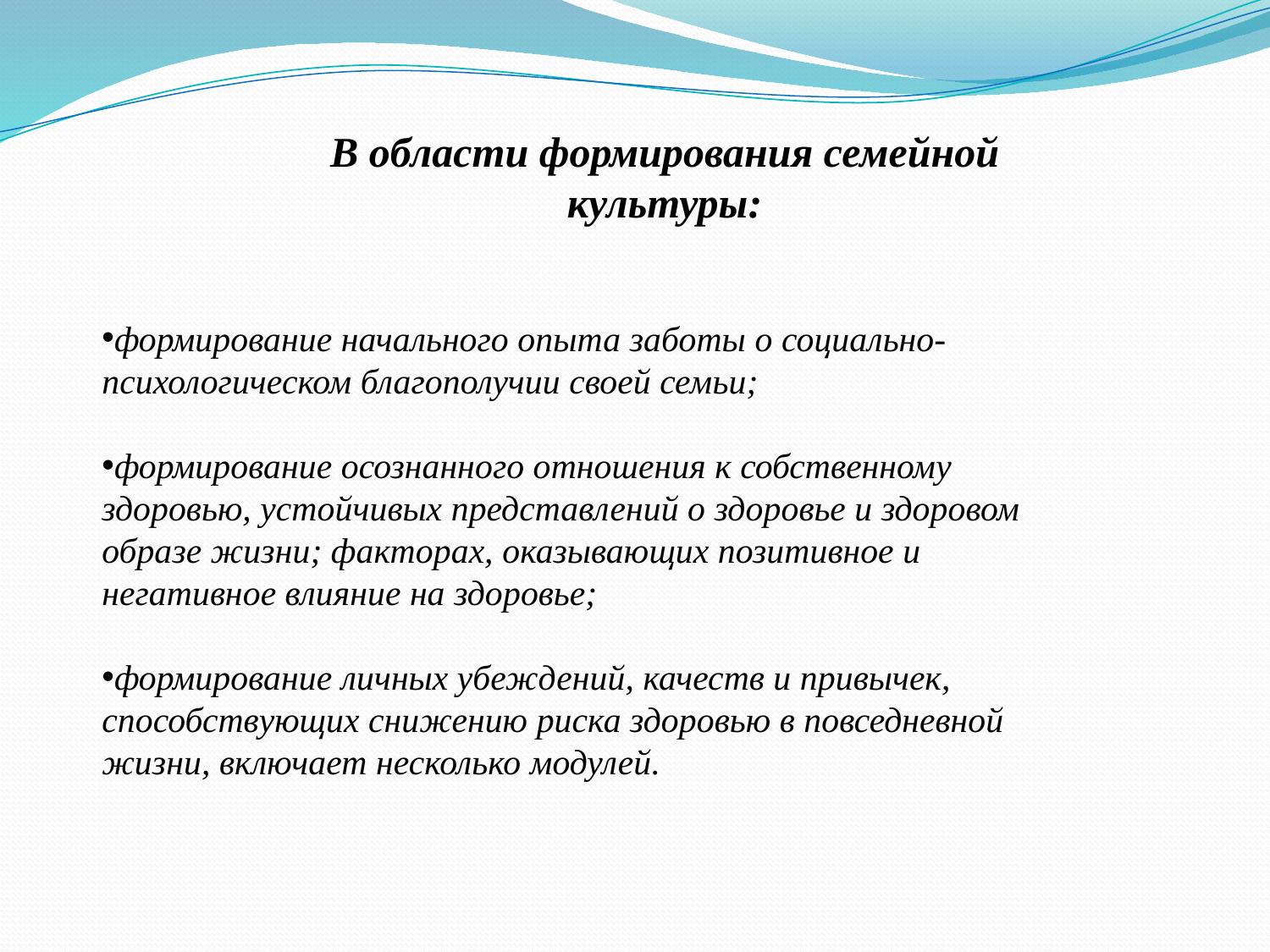

В области формирования семейной культуры:
формирование начального опыта заботы о социально-психологическом благополучии своей семьи;

формирование осознанного отношения к собственному здоровью, устойчивых представлений о здоровье и здоровом образе жизни; факторах, оказывающих позитивное и негативное влияние на здоровье;

формирование личных убеждений, качеств и привычек, способствующих снижению риска здоровью в повседневной жизни, включает несколько модулей.